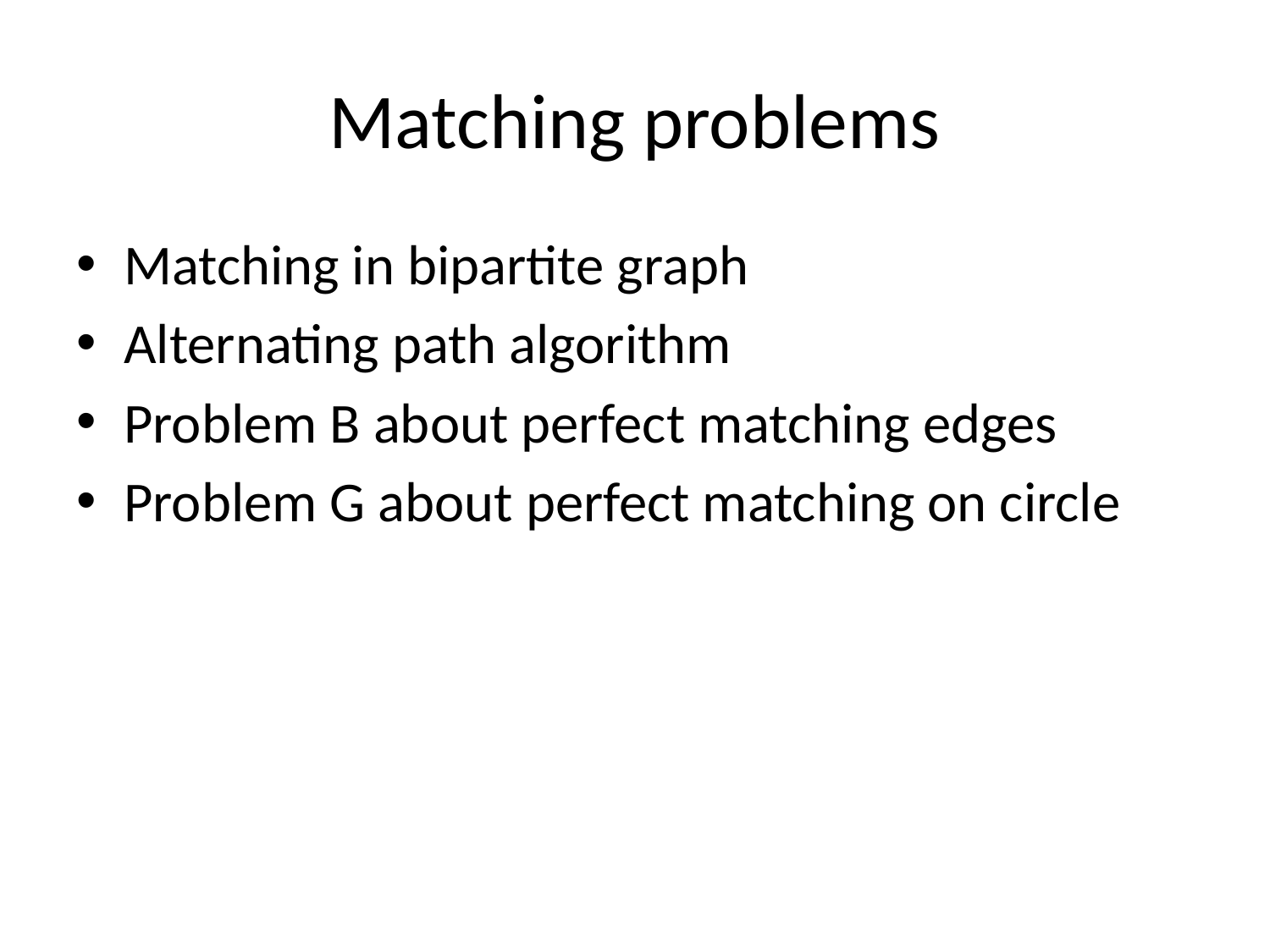

# Matching problems
Matching in bipartite graph
Alternating path algorithm
Problem B about perfect matching edges
Problem G about perfect matching on circle